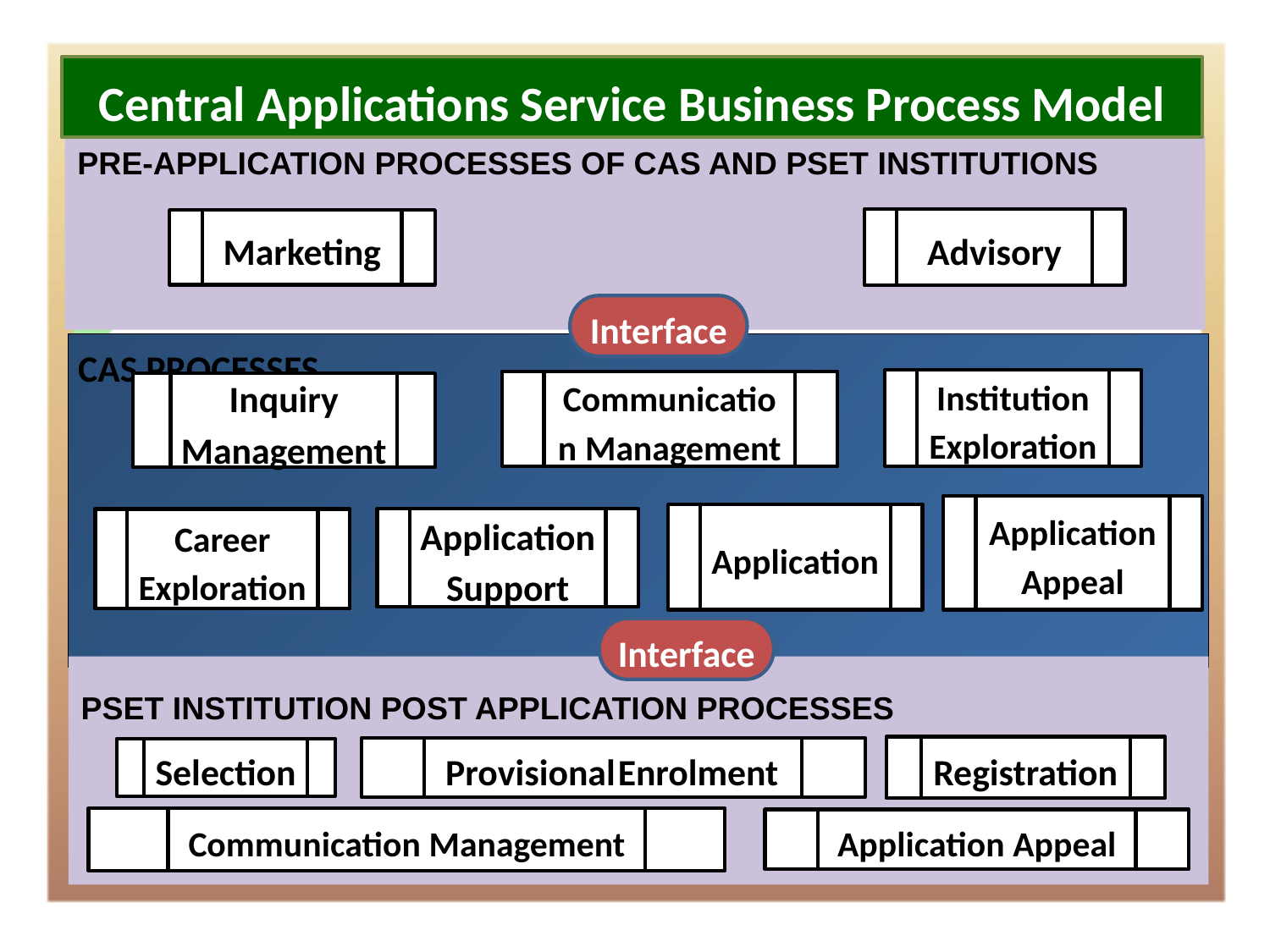

Central Applications Service Business Process Model
CAS BUSINESS PROCESS MODEL

PRE-APPLICATION PROCESSES OF CAS AND PSET INSTITUTIONS

Advisory
Marketing
Interface
CAS PROCESSES
Institution Exploration
Career Exploration
Communication Management
Inquiry Management
Application Appeal
Application
Application Support
Interface

PSET INSTITUTION POST APPLICATION PROCESSES

Registration
Provisional Enrolment
Selection
Communication Management
Application Appeal